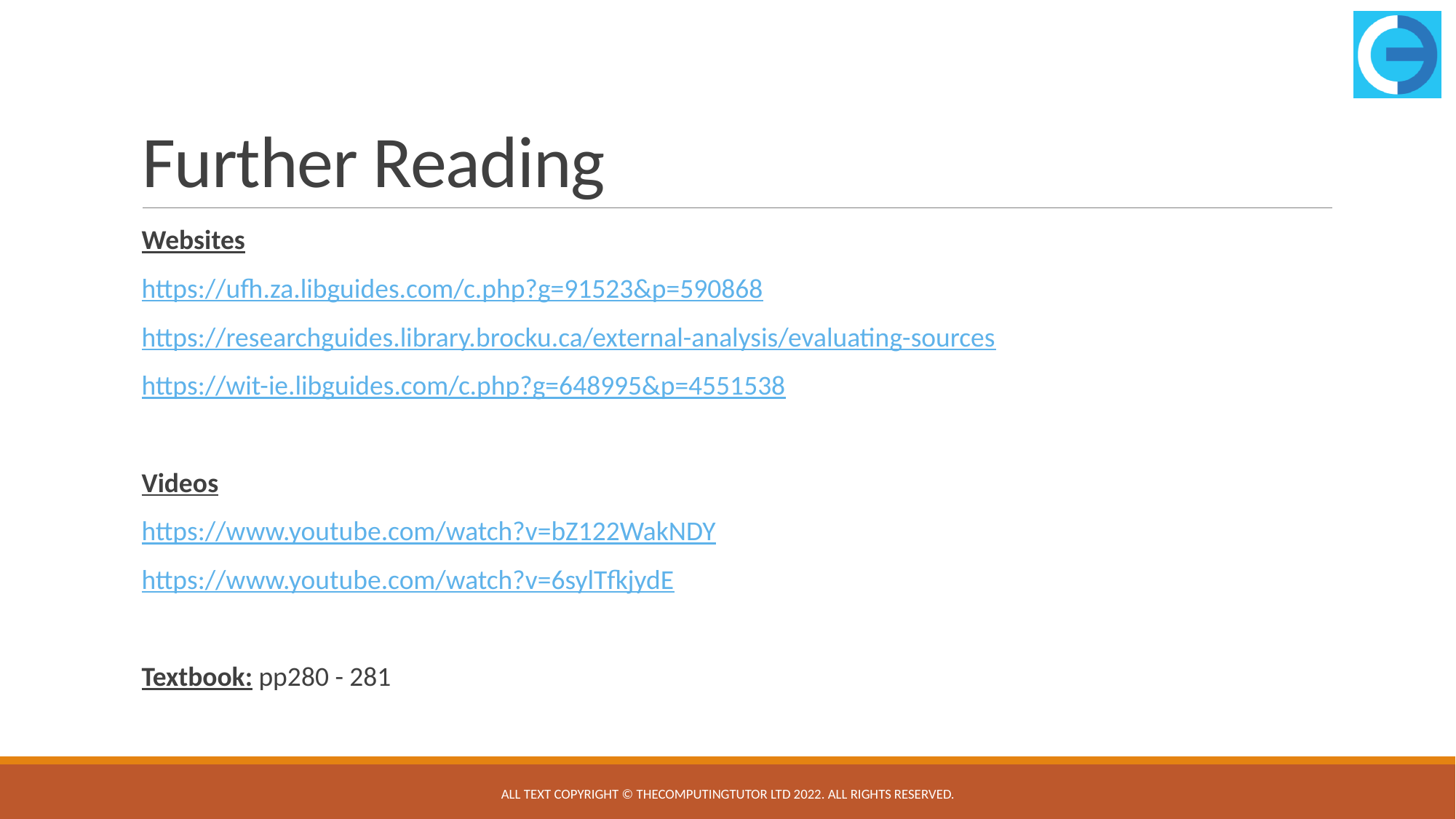

# Further Reading
Websites
https://ufh.za.libguides.com/c.php?g=91523&p=590868
https://researchguides.library.brocku.ca/external-analysis/evaluating-sources
https://wit-ie.libguides.com/c.php?g=648995&p=4551538

Videos
https://www.youtube.com/watch?v=bZ122WakNDY
https://www.youtube.com/watch?v=6sylTfkjydE

Textbook: pp280 - 281
All text copyright © TheComputingTutor Ltd 2022. All rights Reserved.